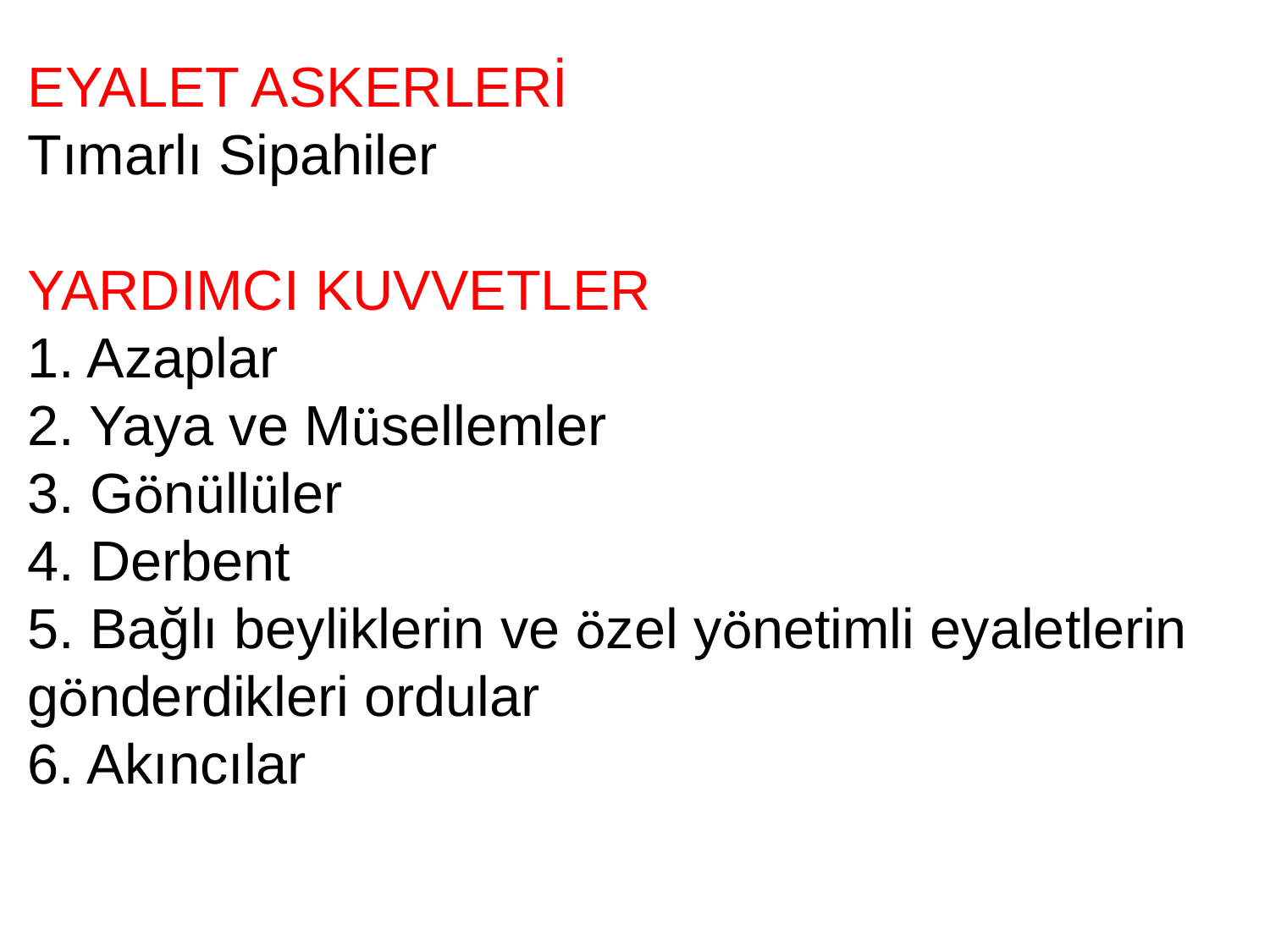

EYALET ASKERLERİ
Tımarlı Sipahiler

YARDIMCI KUVVETLER
1. Azaplar
2. Yaya ve Müsellemler
3. Gönüllüler
4. Derbent
5. Bağlı beyliklerin ve özel yönetimli eyaletlerin gönderdikleri ordular
6. Akıncılar